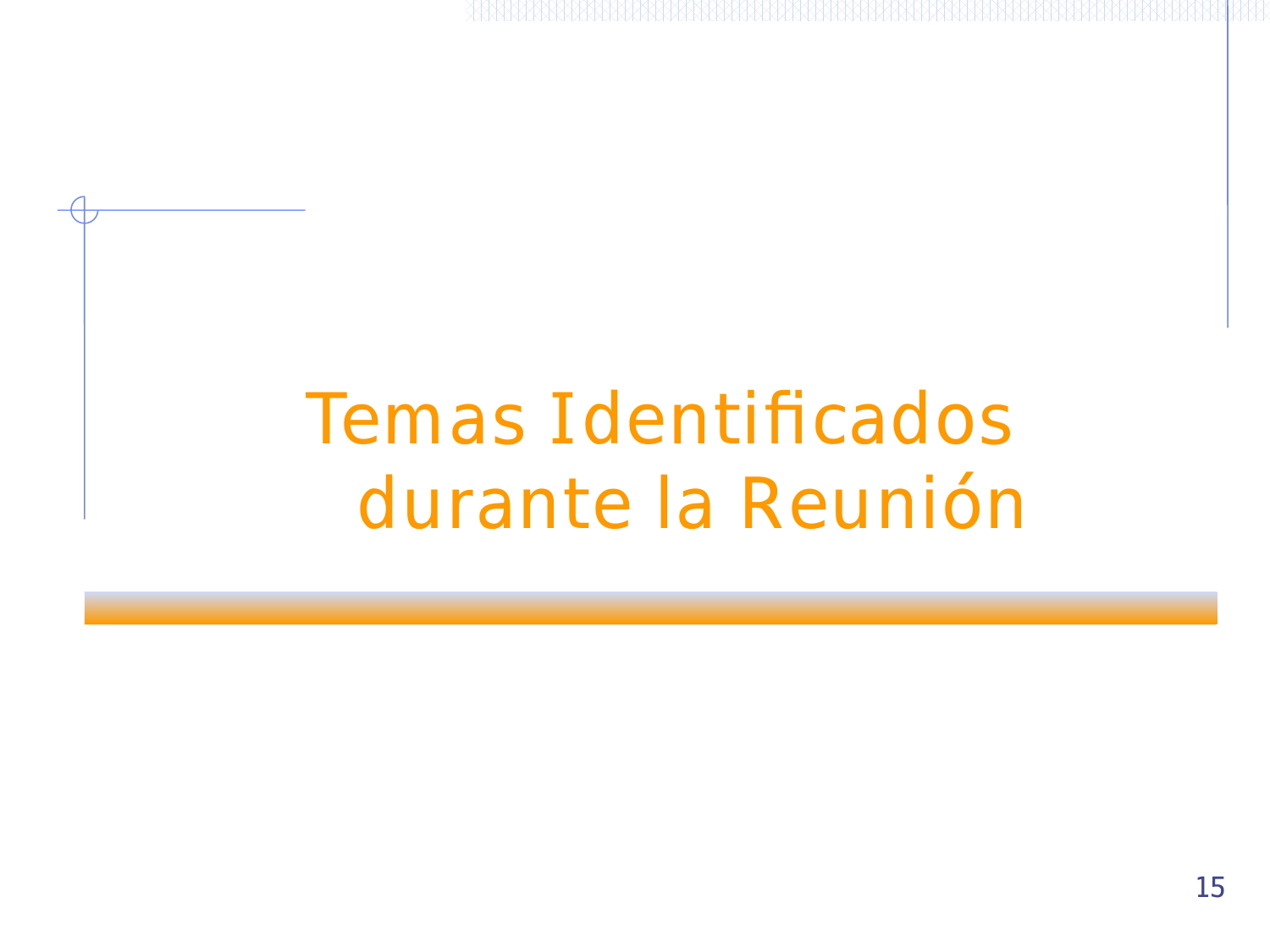

#

Temas Identificados
durante la Reunión

15